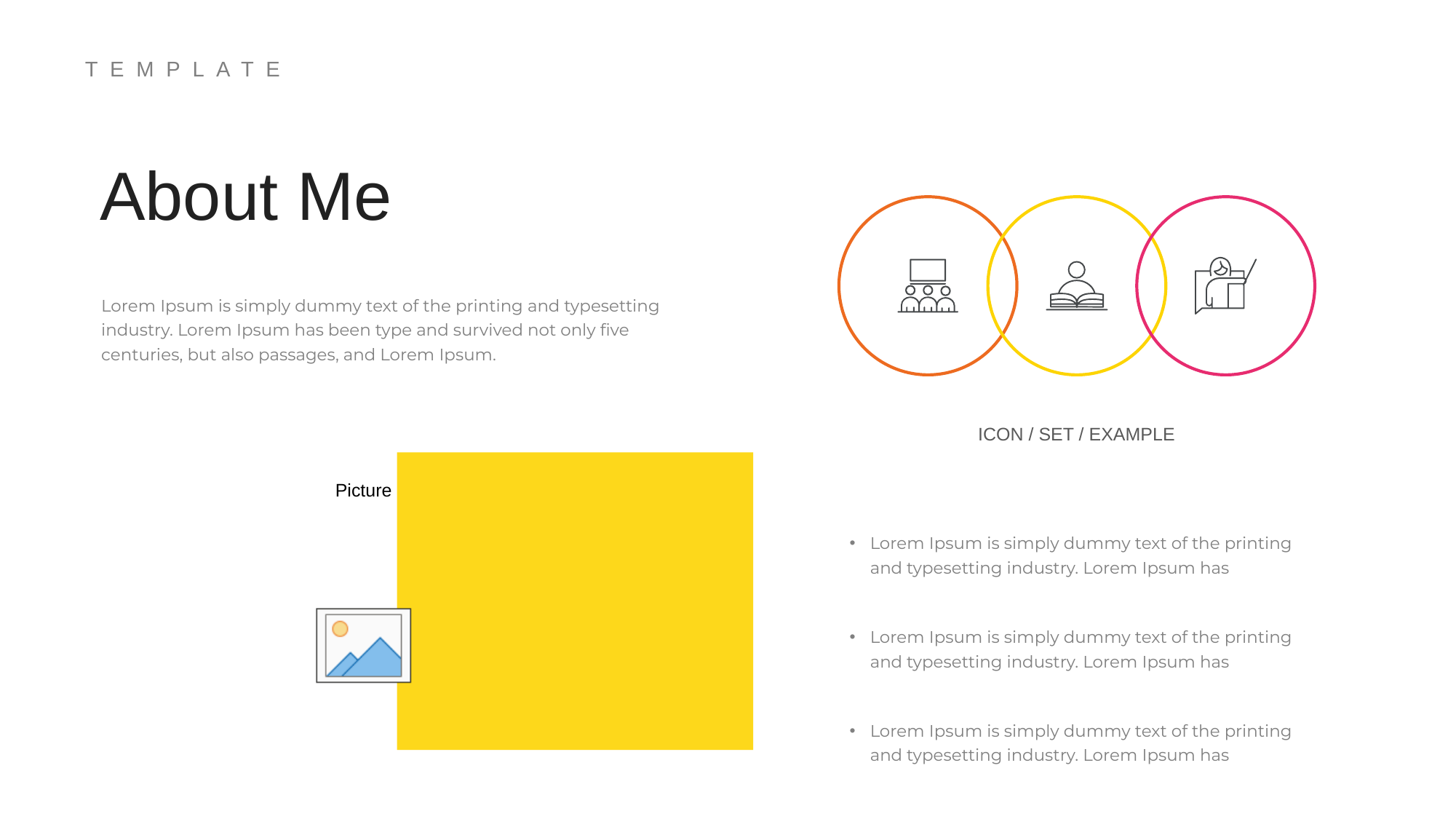

TEMPLATE
About Me

Lorem Ipsum is simply dummy text of the printing and typesetting industry. Lorem Ipsum has been type and survived not only five centuries, but also passages, and Lorem Ipsum.
ICON / SET / EXAMPLE

Lorem Ipsum is simply dummy text of the printing and typesetting industry. Lorem Ipsum has
Lorem Ipsum is simply dummy text of the printing and typesetting industry. Lorem Ipsum has
Lorem Ipsum is simply dummy text of the printing and typesetting industry. Lorem Ipsum has